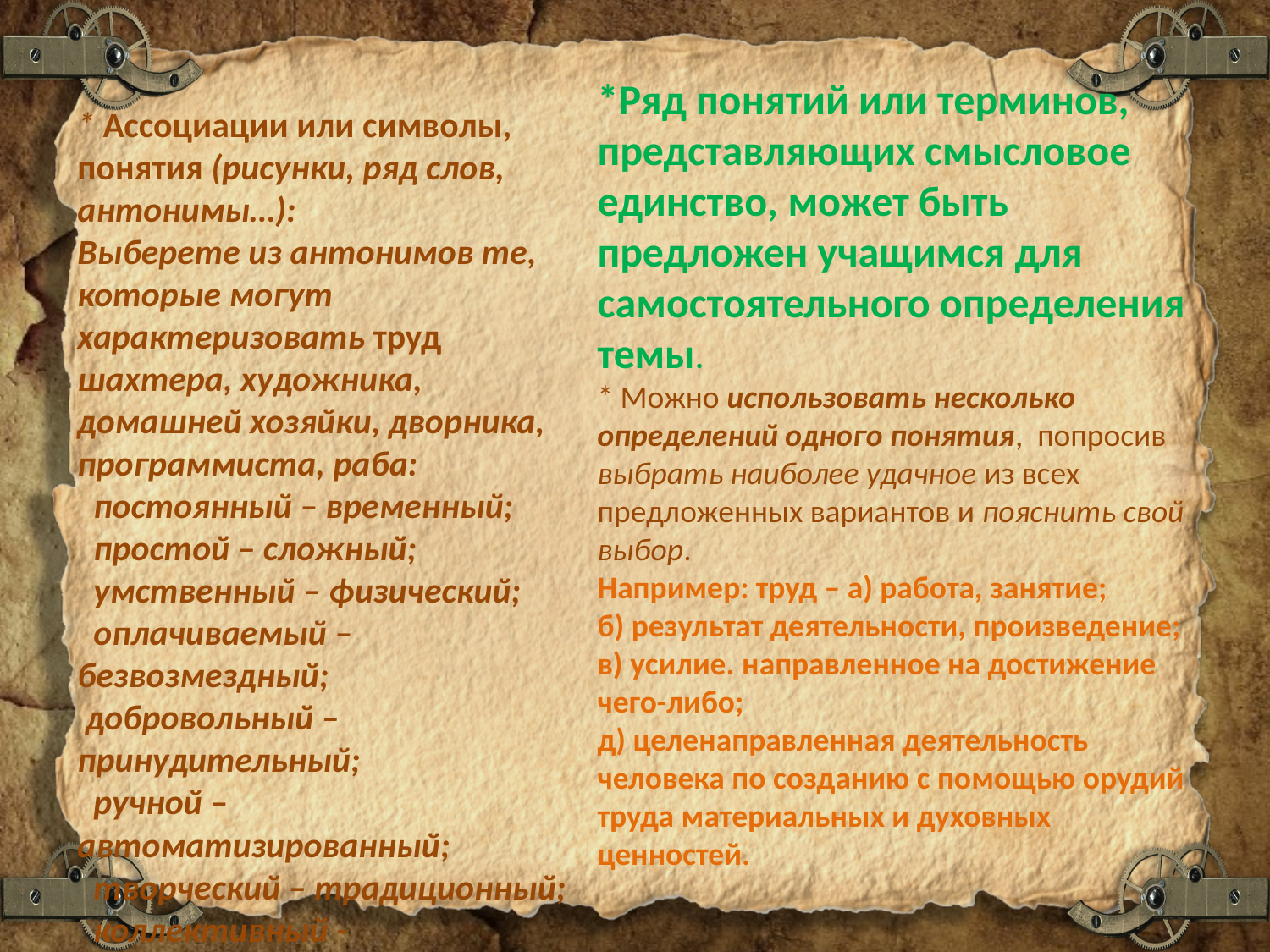

*Ряд понятий или терминов, представляющих смысловое единство, может быть предложен учащимся для самостоятельного определения темы.
* Можно использовать несколько определений одного понятия,  попросив выбрать наиболее удачное из всех предложенных вариантов и пояснить свой выбор.
Например: труд – а) работа, занятие;
б) результат деятельности, произведение;
в) усилие. направленное на достижение чего-либо;
д) целенаправленная деятельность человека по созданию с помощью орудий труда материальных и духовных ценностей.
* Ассоциации или символы, понятия (рисунки, ряд слов, антонимы…):
Выберете из антонимов те, которые могут характеризовать труд шахтера, художника, домашней хозяйки, дворника, программиста, раба:
  постоянный – временный;
  простой – сложный;
  умственный – физический;
  оплачиваемый – безвозмездный;
 добровольный – принудительный;
  ручной – автоматизированный;
  творческий – традиционный;
  коллективный - индивидуальный